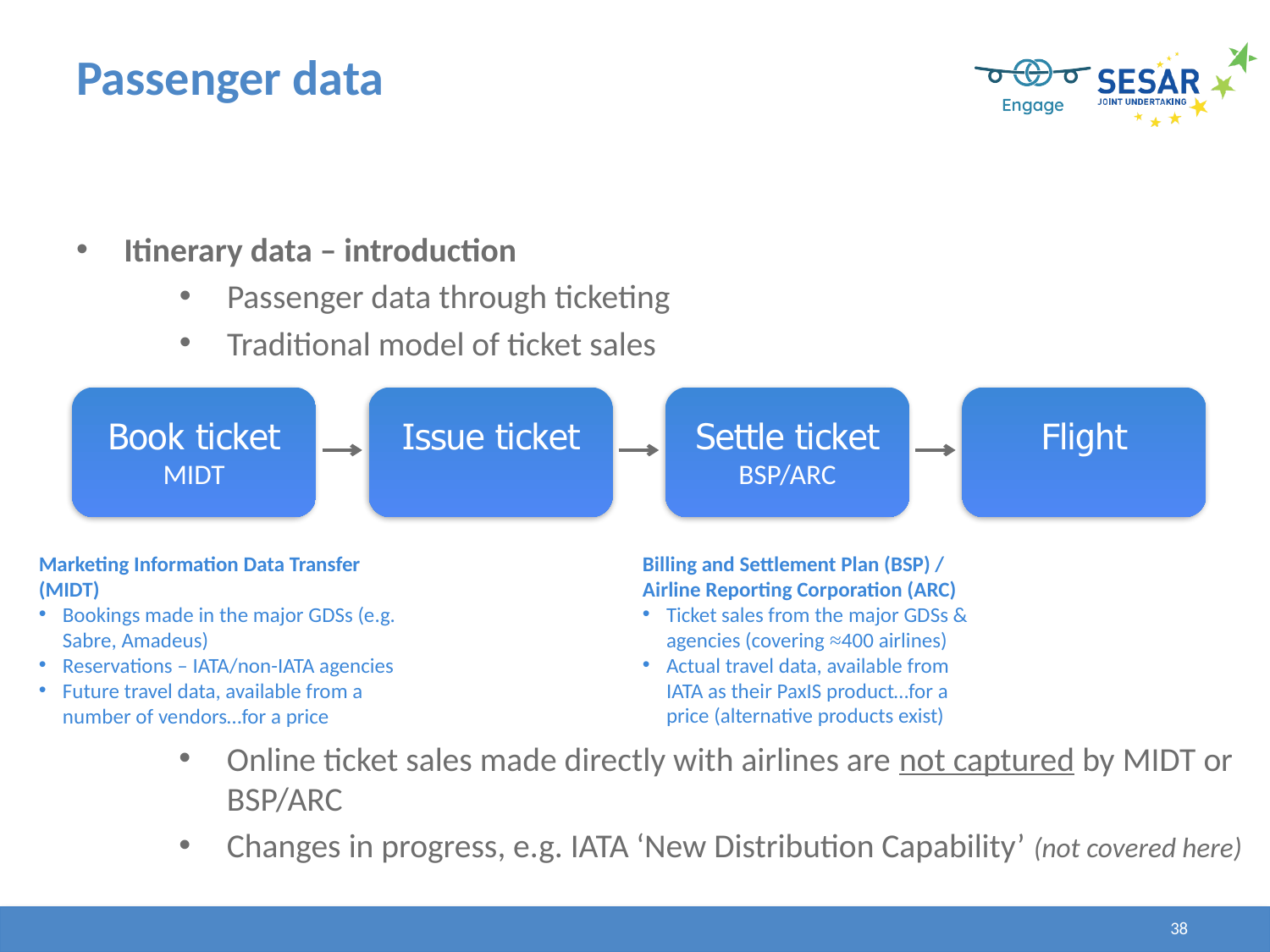

# Passenger data
Itinerary data – introduction
Passenger data through ticketing
Traditional model of ticket sales

Book ticket
MIDT
Issue ticket

Settle ticket
BSP/ARC
Flight

Billing and Settlement Plan (BSP) /
Airline Reporting Corporation (ARC)
Ticket sales from the major GDSs & agencies (covering ≈400 airlines)
Actual travel data, available from IATA as their PaxIS product…for a price (alternative products exist)
Marketing Information Data Transfer (MIDT)
Bookings made in the major GDSs (e.g. Sabre, Amadeus)
Reservations – IATA/non-IATA agencies
Future travel data, available from a number of vendors…for a price
Online ticket sales made directly with airlines are not captured by MIDT or BSP/ARC
Changes in progress, e.g. IATA ‘New Distribution Capability’ (not covered here)

38